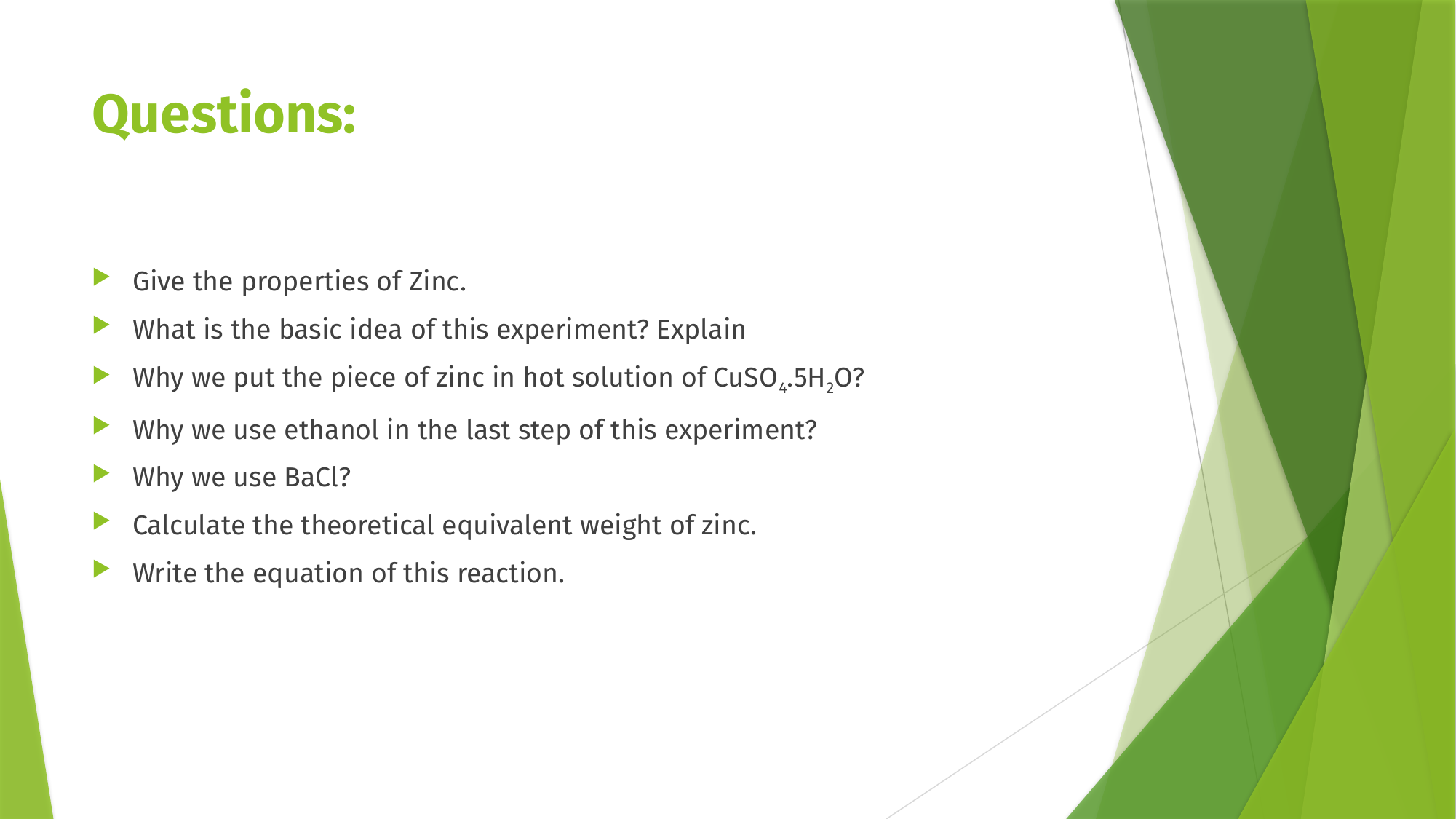

# Questions:
Give the properties of Zinc.
What is the basic idea of this experiment? Explain
Why we put the piece of zinc in hot solution of CuSO4.5H2O?
Why we use ethanol in the last step of this experiment?
Why we use BaCl?
Calculate the theoretical equivalent weight of zinc.
Write the equation of this reaction.